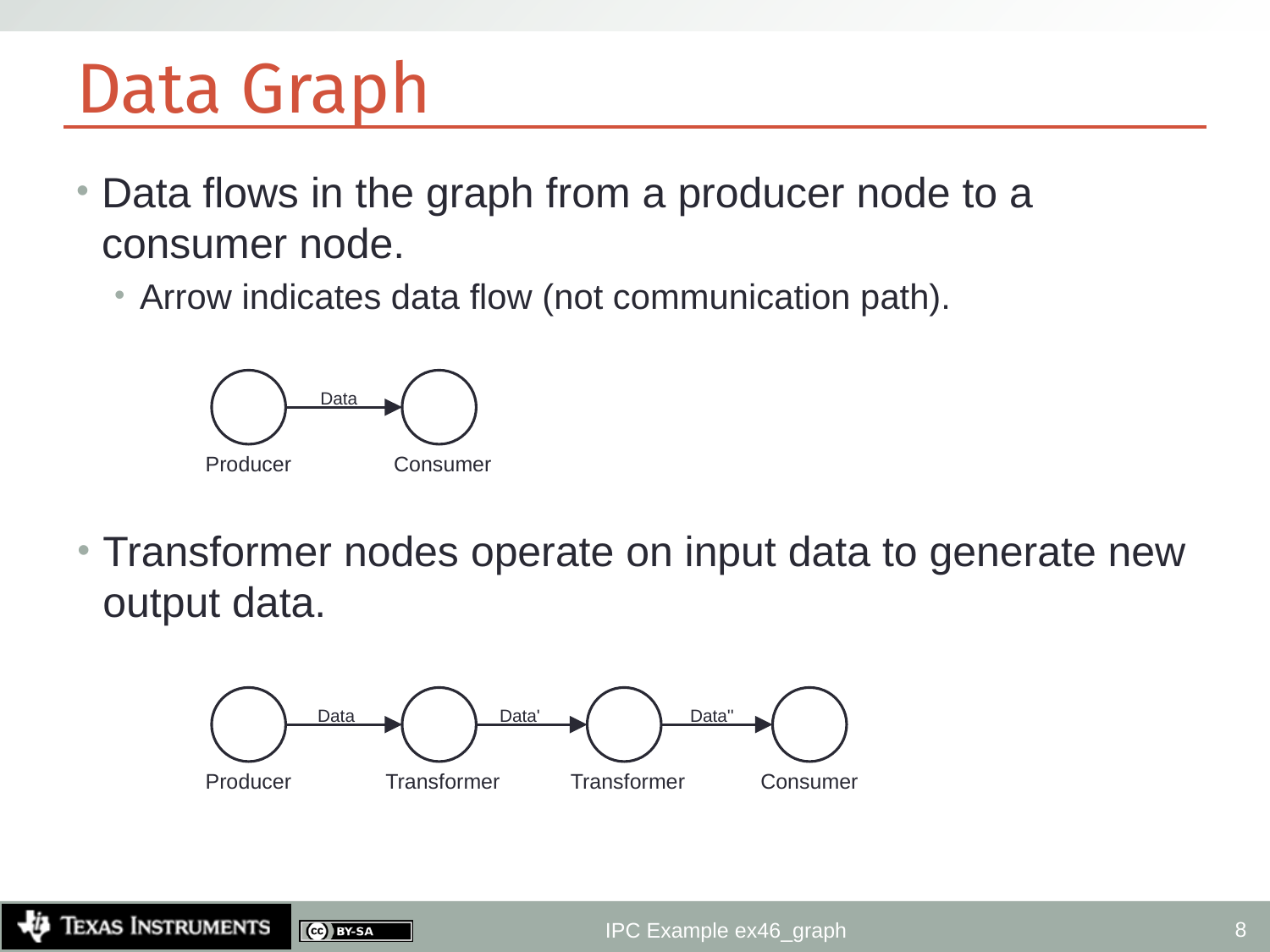

# Data Graph
Data flows in the graph from a producer node to a consumer node.
Arrow indicates data flow (not communication path).

Data
Producer
Consumer
Transformer nodes operate on input data to generate new output data.

Data
Data'
Data''
Producer
Transformer
Transformer
Consumer
8
IPC Example ex46_graph